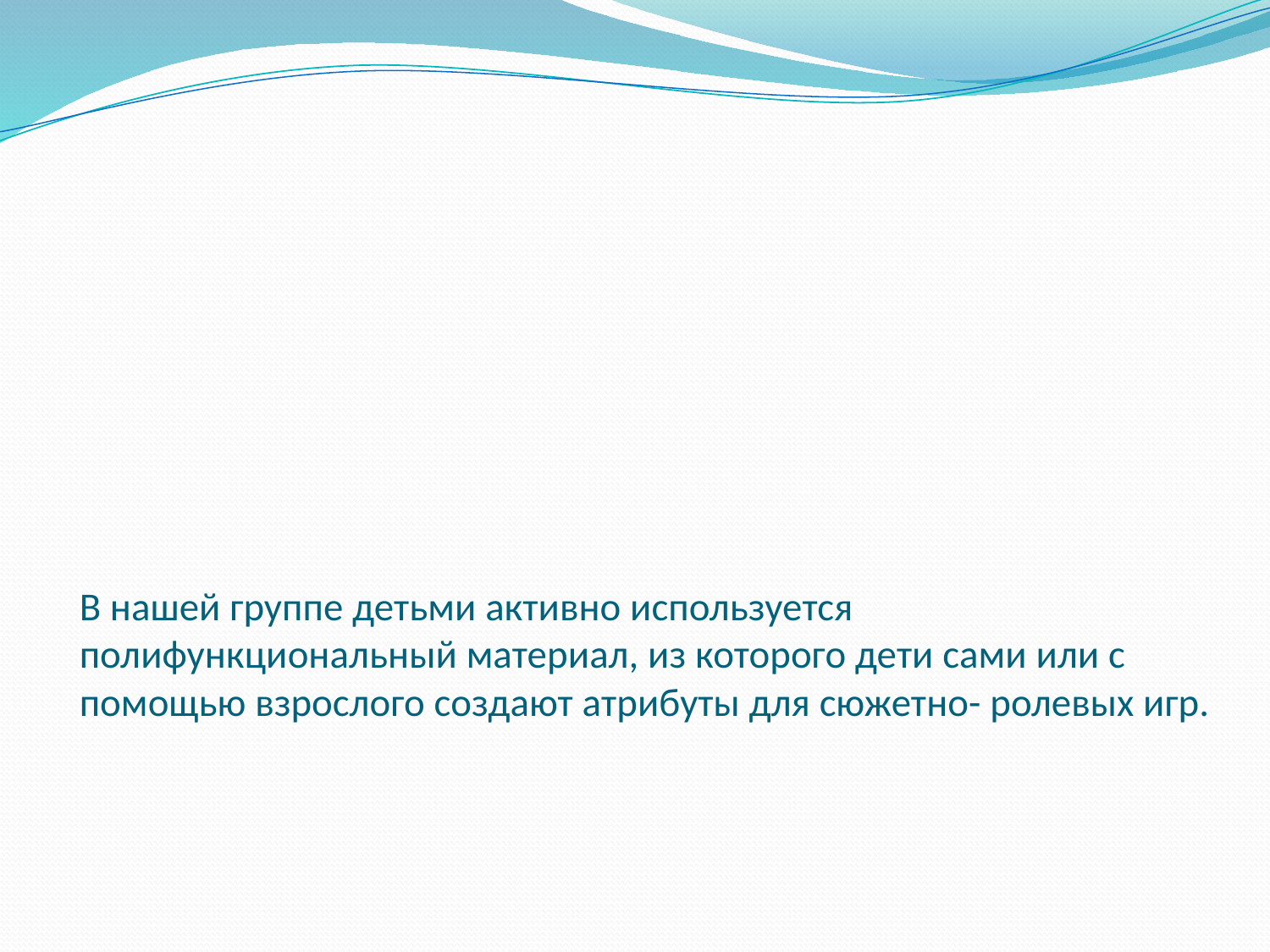

# В нашей группе детьми активно используется полифункциональный материал, из которого дети сами или с помощью взрослого создают атрибуты для сюжетно- ролевых игр.